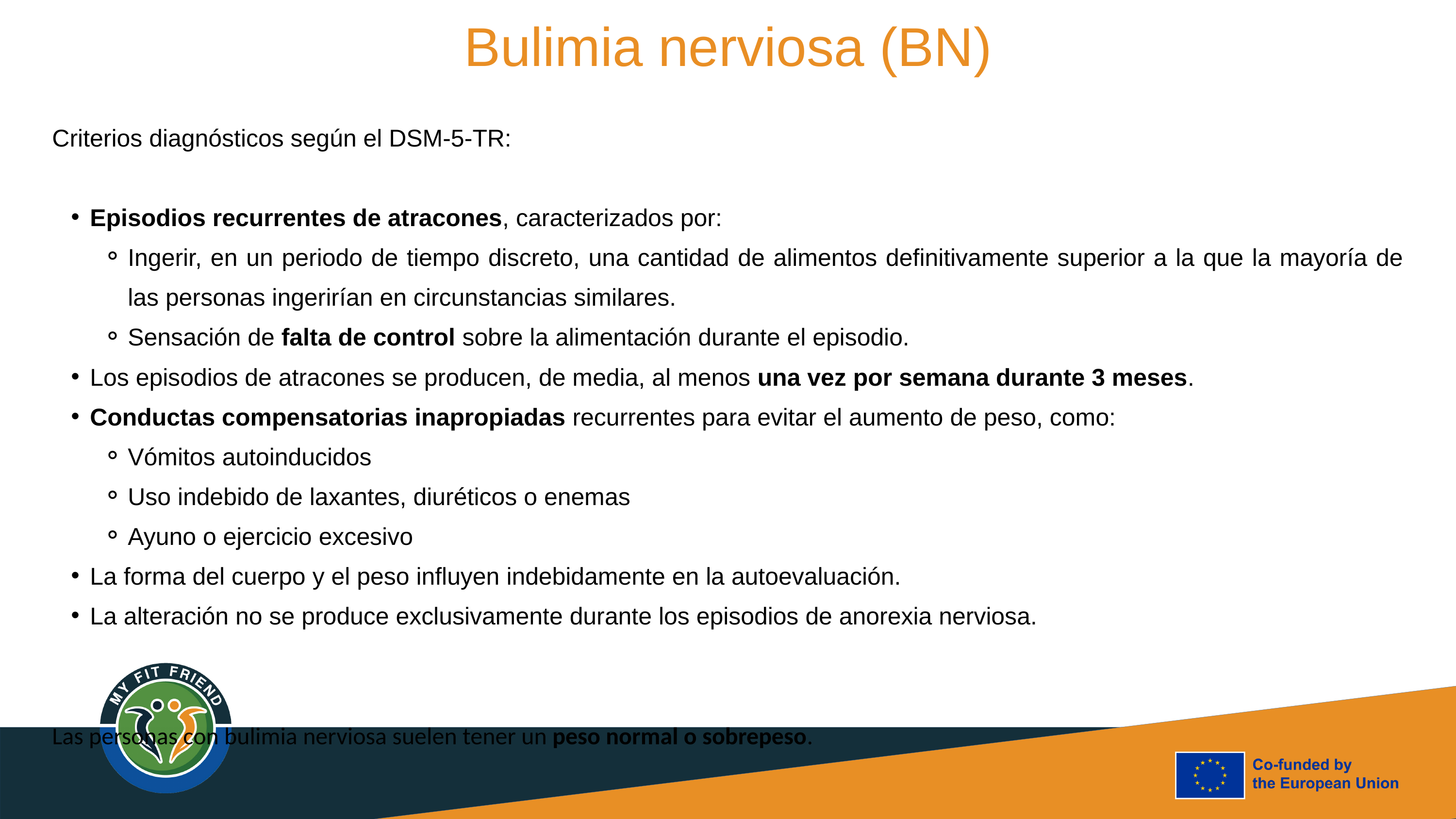

Bulimia nerviosa (BN)
Criterios diagnósticos según el DSM-5-TR:

Episodios recurrentes de atracones, caracterizados por:
Ingerir, en un periodo de tiempo discreto, una cantidad de alimentos definitivamente superior a la que la mayoría de las personas ingerirían en circunstancias similares.
Sensación de falta de control sobre la alimentación durante el episodio.
Los episodios de atracones se producen, de media, al menos una vez por semana durante 3 meses.
Conductas compensatorias inapropiadas recurrentes para evitar el aumento de peso, como:
Vómitos autoinducidos
Uso indebido de laxantes, diuréticos o enemas
Ayuno o ejercicio excesivo
La forma del cuerpo y el peso influyen indebidamente en la autoevaluación.
La alteración no se produce exclusivamente durante los episodios de anorexia nerviosa.

Las personas con bulimia nerviosa suelen tener un peso normal o sobrepeso.